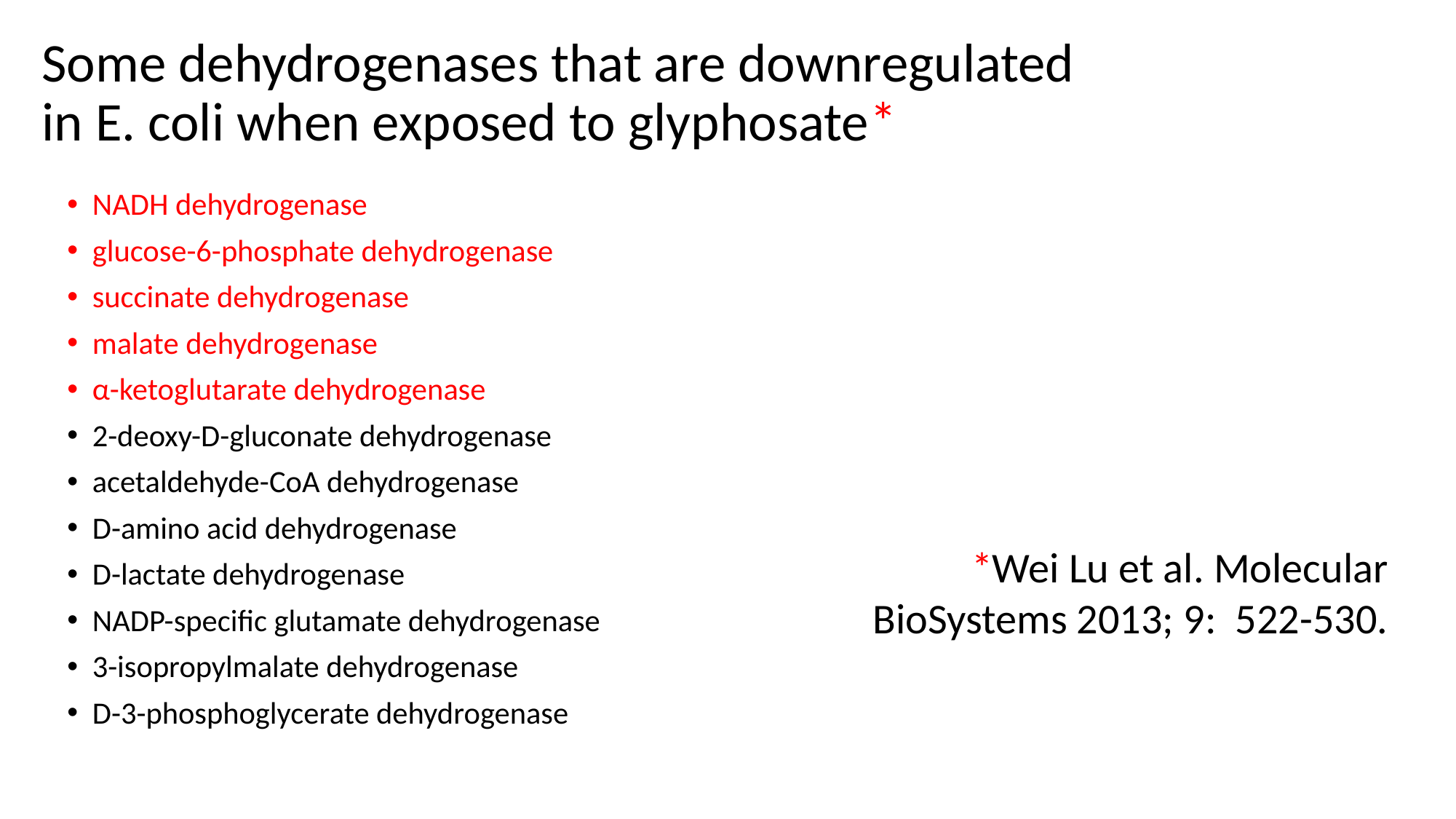

# Some dehydrogenases that are downregulated in E. coli when exposed to glyphosate*
NADH dehydrogenase
glucose-6-phosphate dehydrogenase
succinate dehydrogenase
malate dehydrogenase
α-ketoglutarate dehydrogenase
2-deoxy-D-gluconate dehydrogenase
acetaldehyde-CoA dehydrogenase
D-amino acid dehydrogenase
D-lactate dehydrogenase
NADP-specific glutamate dehydrogenase
3-isopropylmalate dehydrogenase
D-3-phosphoglycerate dehydrogenase
*Wei Lu et al. Molecular BioSystems 2013; 9:  522-530.